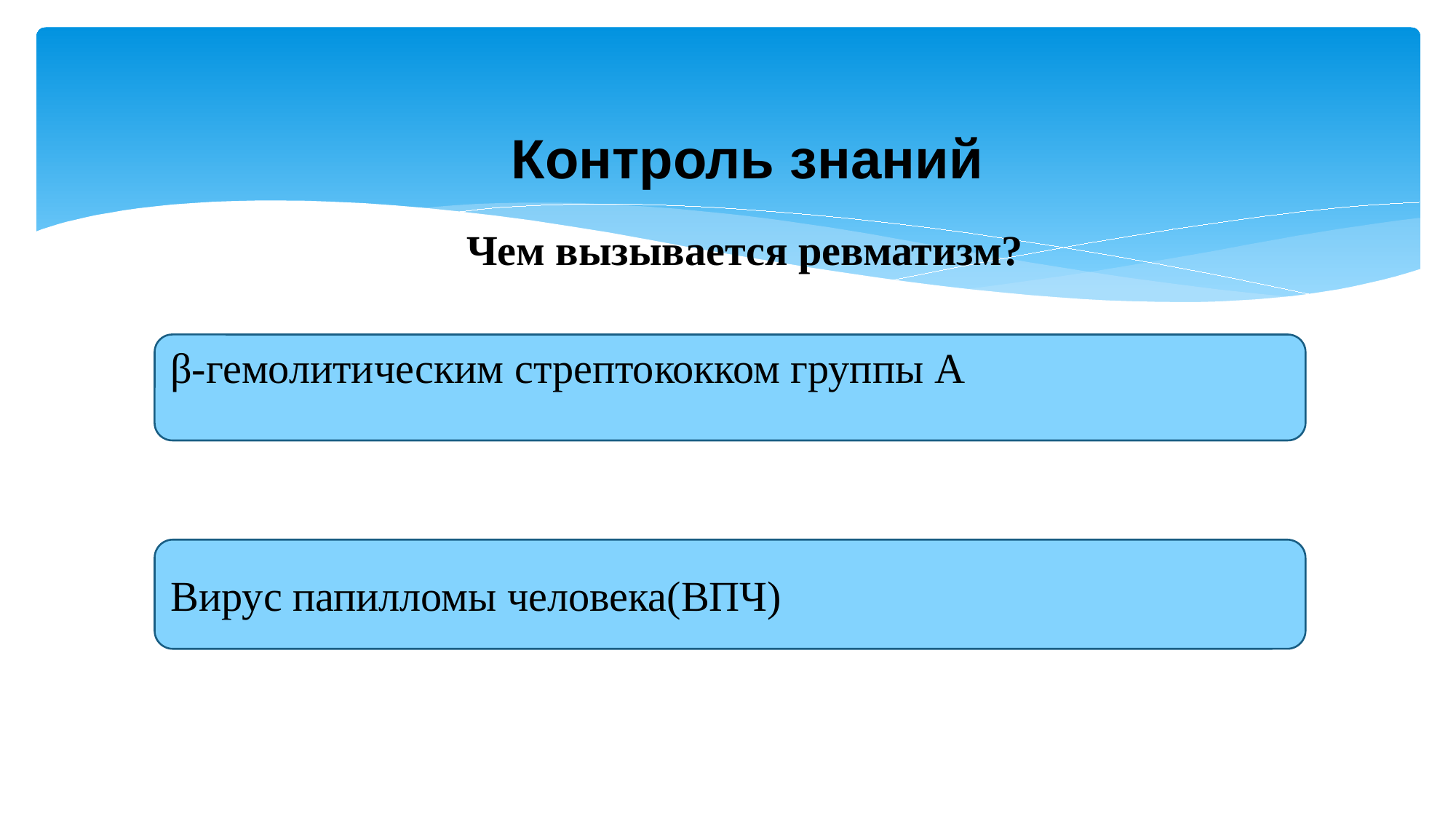

# Контроль знаний
Чем вызывается ревматизм?

β-гемолитическим стрептококком группы А

Вирус папилломы человека(ВПЧ)